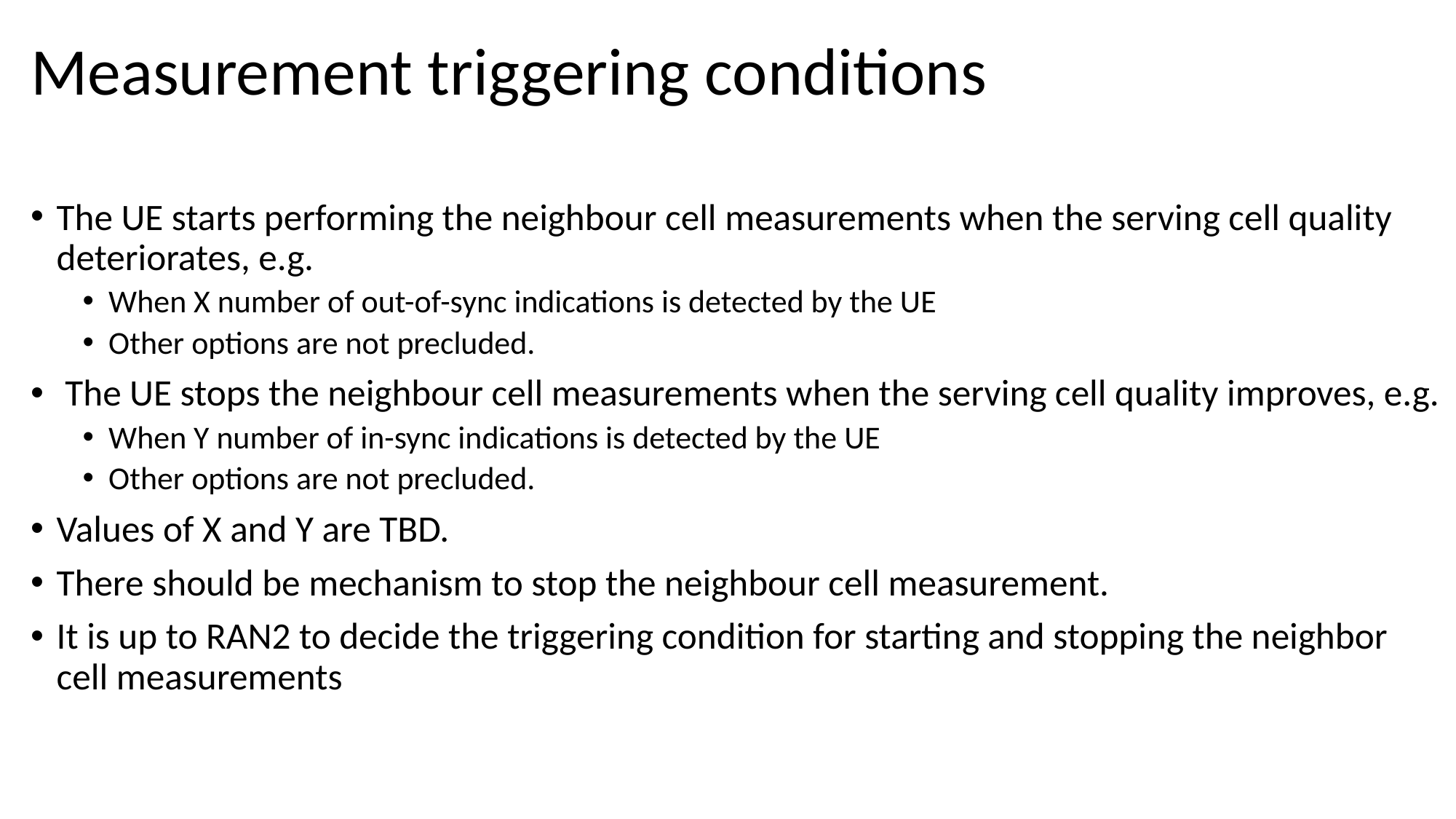

# Measurement triggering conditions
The UE starts performing the neighbour cell measurements when the serving cell quality deteriorates, e.g.
When X number of out-of-sync indications is detected by the UE
Other options are not precluded.
 The UE stops the neighbour cell measurements when the serving cell quality improves, e.g.
When Y number of in-sync indications is detected by the UE
Other options are not precluded.
Values of X and Y are TBD.
There should be mechanism to stop the neighbour cell measurement.
It is up to RAN2 to decide the triggering condition for starting and stopping the neighbor cell measurements